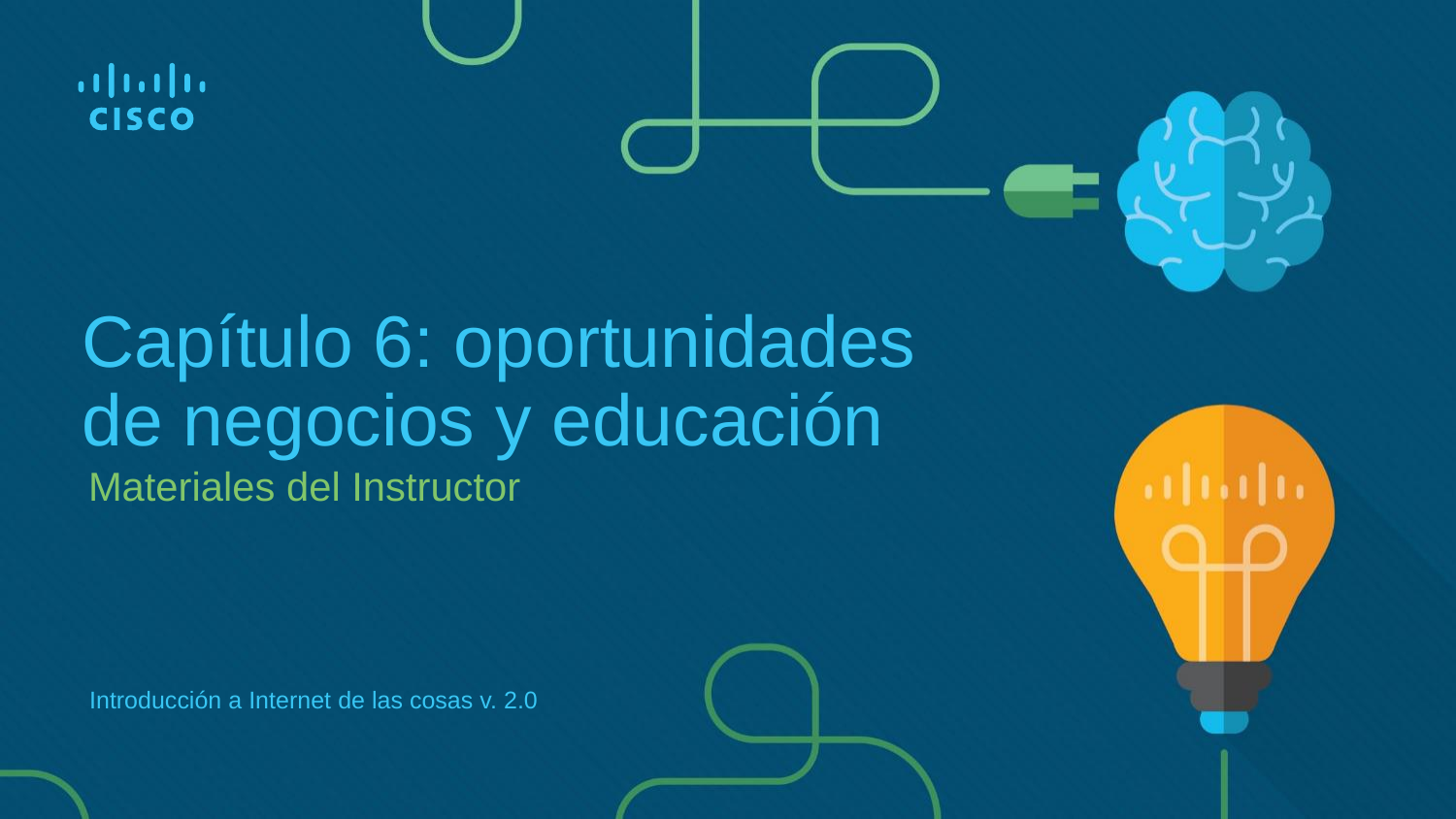

# Capítulo 6: oportunidades de negocios y educación
Materiales del Instructor
Introducción a Internet de las cosas v. 2.0